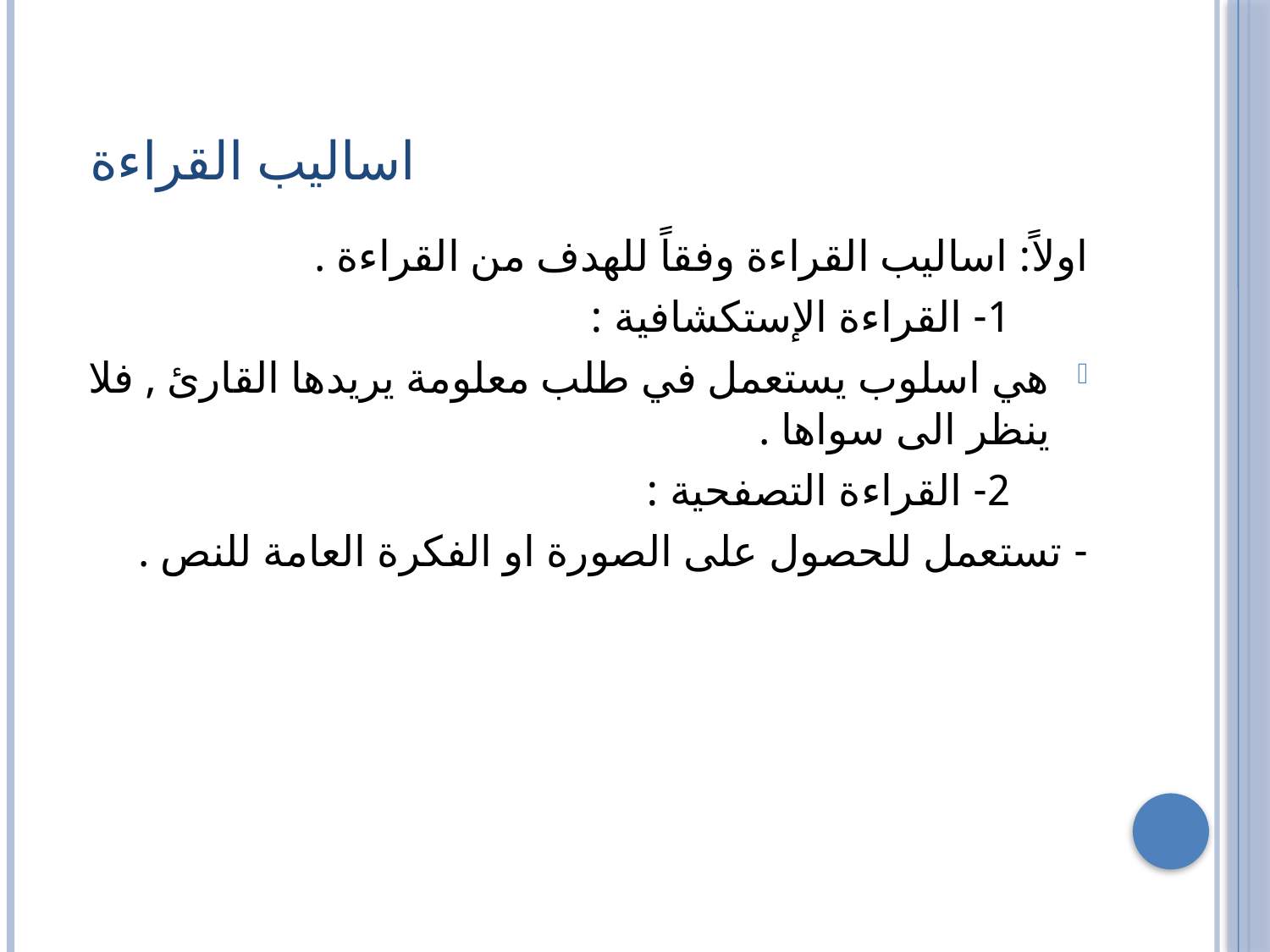

# اساليب القراءة
اولاً: اساليب القراءة وفقاً للهدف من القراءة .
       1- القراءة الإستكشافية :
هي اسلوب يستعمل في طلب معلومة يريدها القارئ , فلا ينظر الى سواها .
       2- القراءة التصفحية :
- تستعمل للحصول على الصورة او الفكرة العامة للنص .